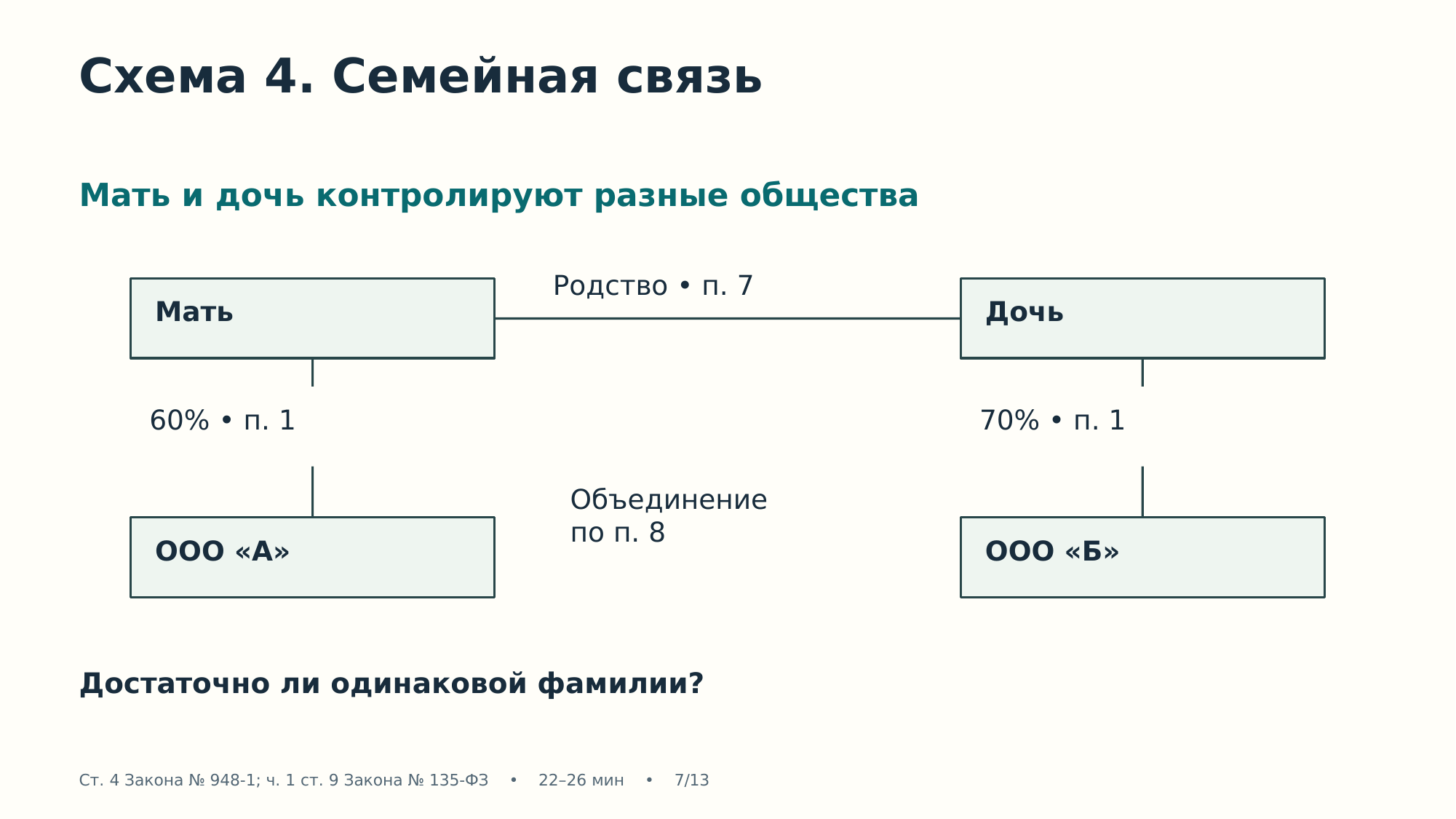

Схема 4. Семейная связь
Мать и дочь контролируют разные общества

Родство • п. 7

Мать
Дочь

60% • п. 1
70% • п. 1

Объединение
по п. 8

ООО «А»
ООО «Б»
Достаточно ли одинаковой фамилии?
Ст. 4 Закона № 948-1; ч. 1 ст. 9 Закона № 135-ФЗ    •    22–26 мин    •    7/13